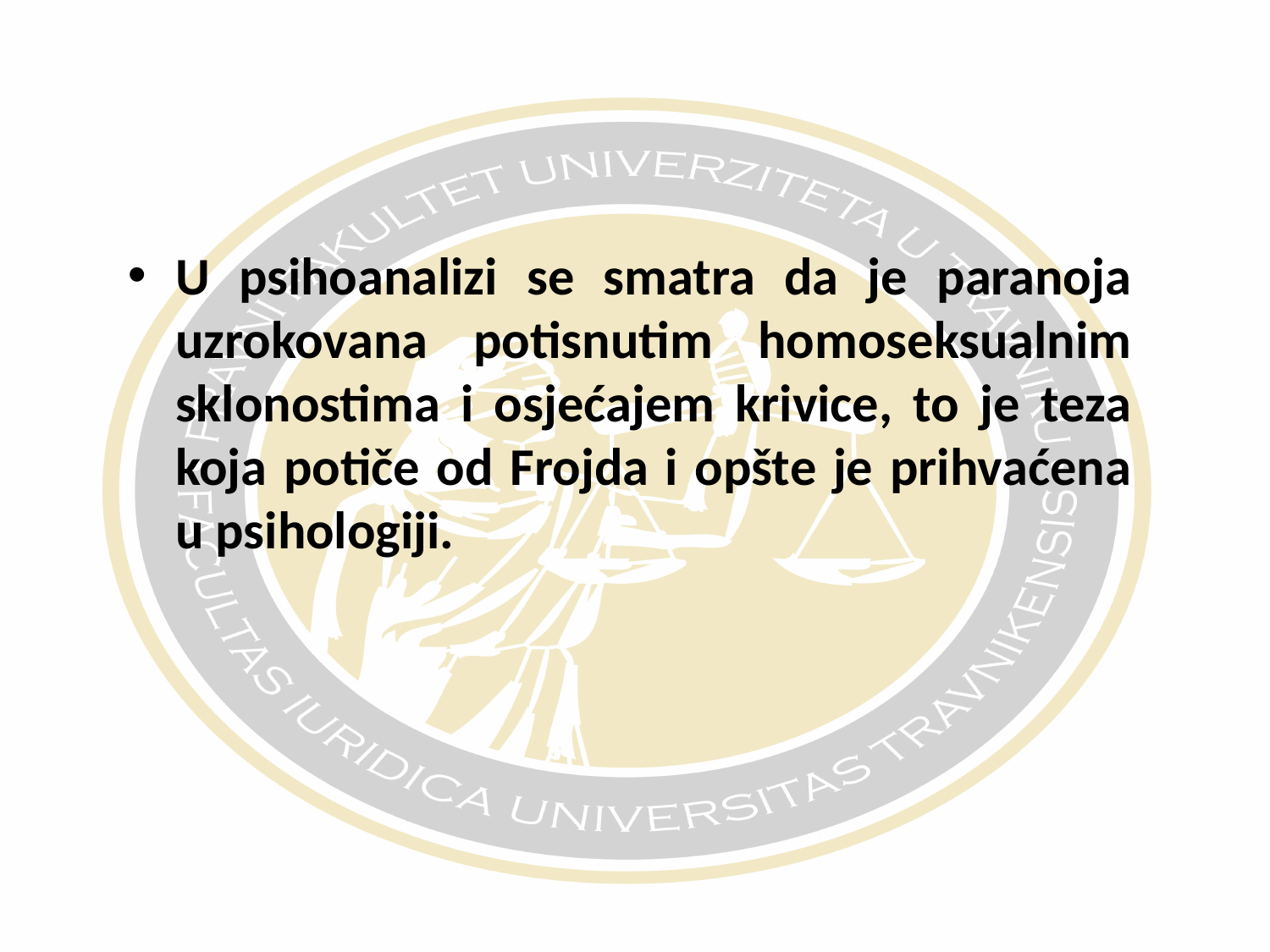

#
U psihoanalizi se smatra da je paranoja uzrokovana potisnutim homoseksualnim sklonostima i osjećajem krivice, to je teza koja potiče od Frojda i opšte je prihvaćena u psihologiji.